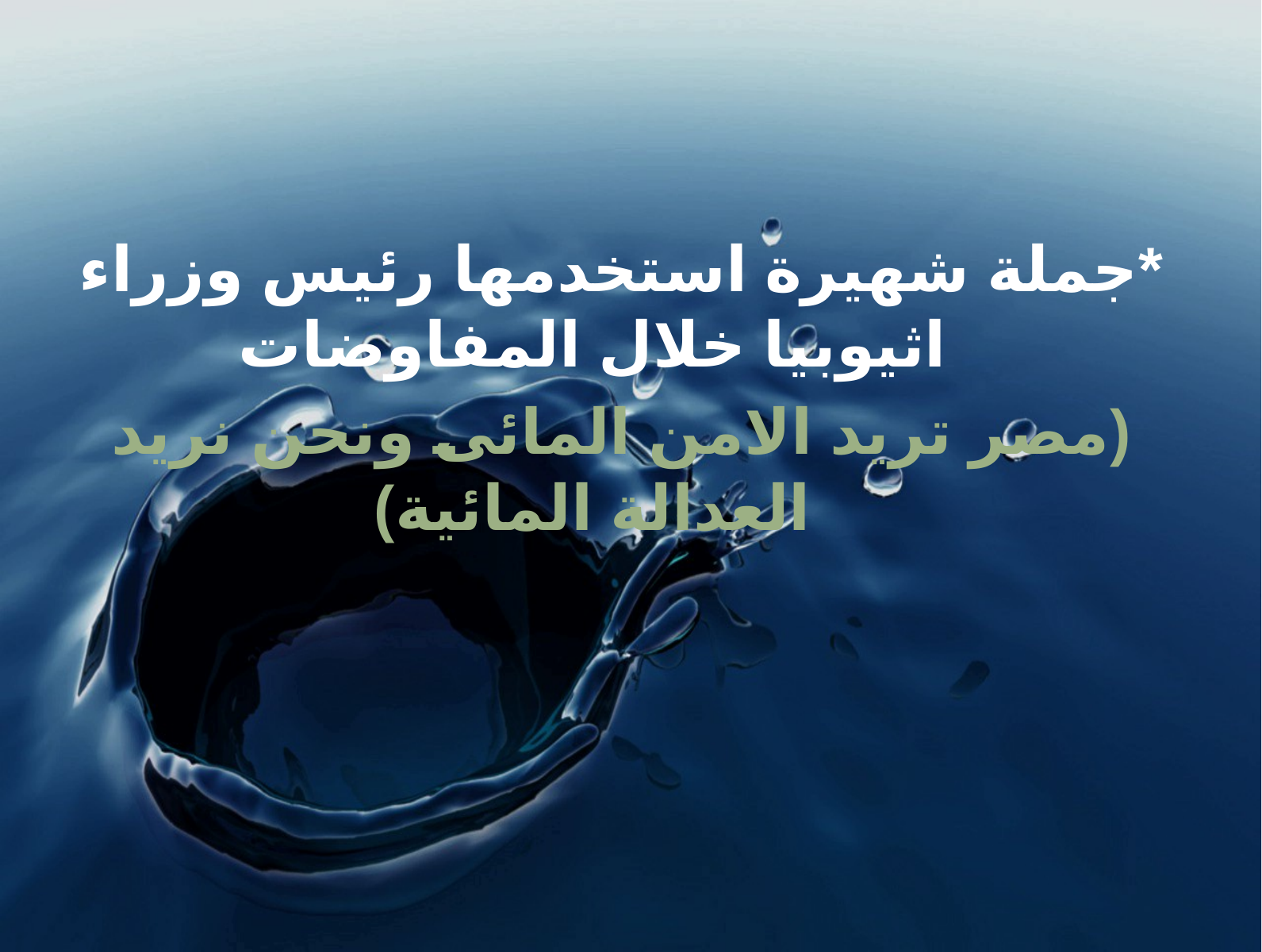

*جملة شهيرة استخدمها رئيس وزراء اثيوبيا خلال المفاوضات
(مصر تريد الامن المائى ونحن نريد العدالة المائية)